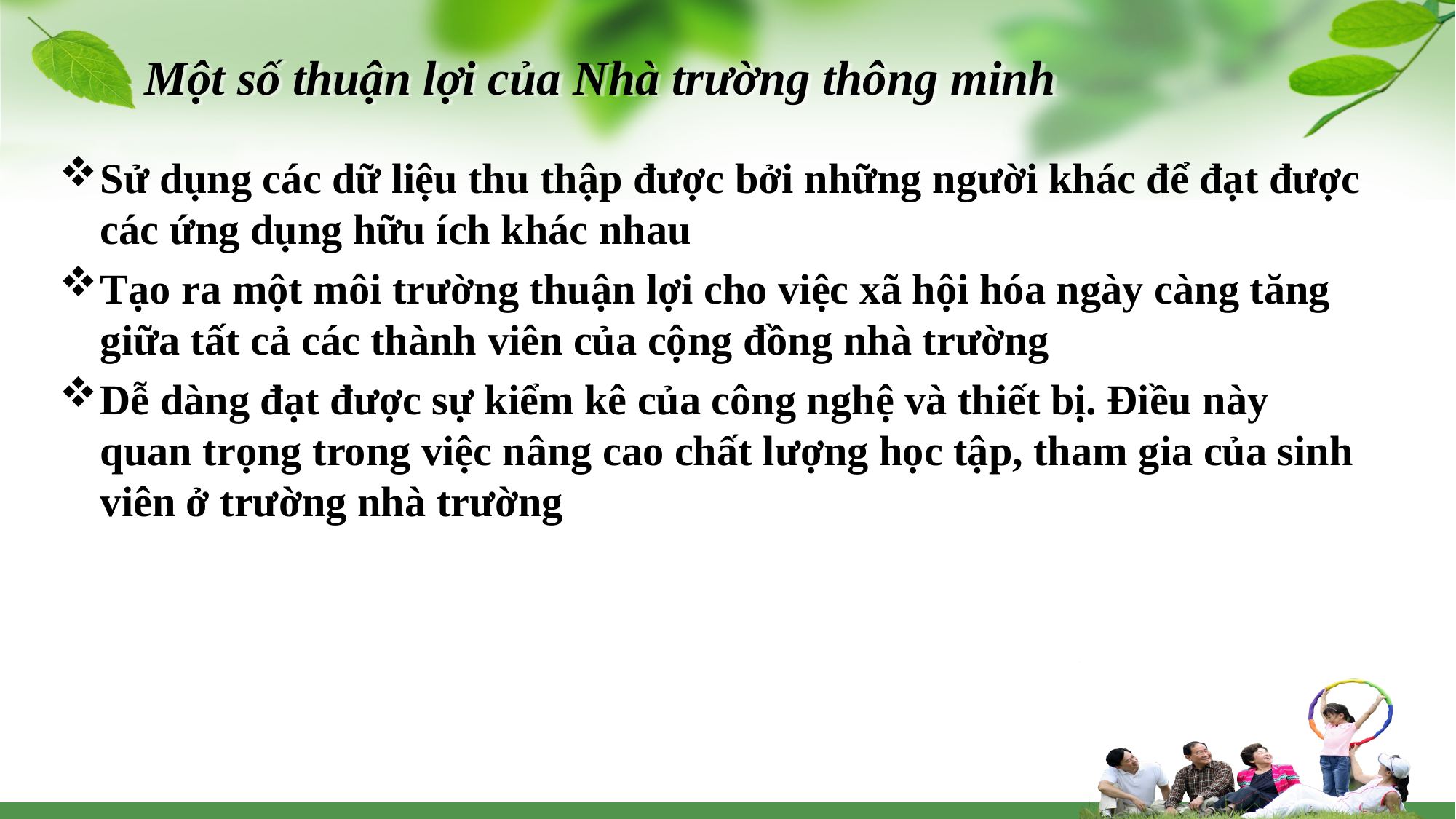

# Một số thuận lợi của Nhà trường thông minh
Sử dụng các dữ liệu thu thập được bởi những người khác để đạt được các ứng dụng hữu ích khác nhau
Tạo ra một môi trường thuận lợi cho việc xã hội hóa ngày càng tăng giữa tất cả các thành viên của cộng đồng nhà trường
Dễ dàng đạt được sự kiểm kê của công nghệ và thiết bị. Điều này quan trọng trong việc nâng cao chất lượng học tập, tham gia của sinh viên ở trường nhà trường